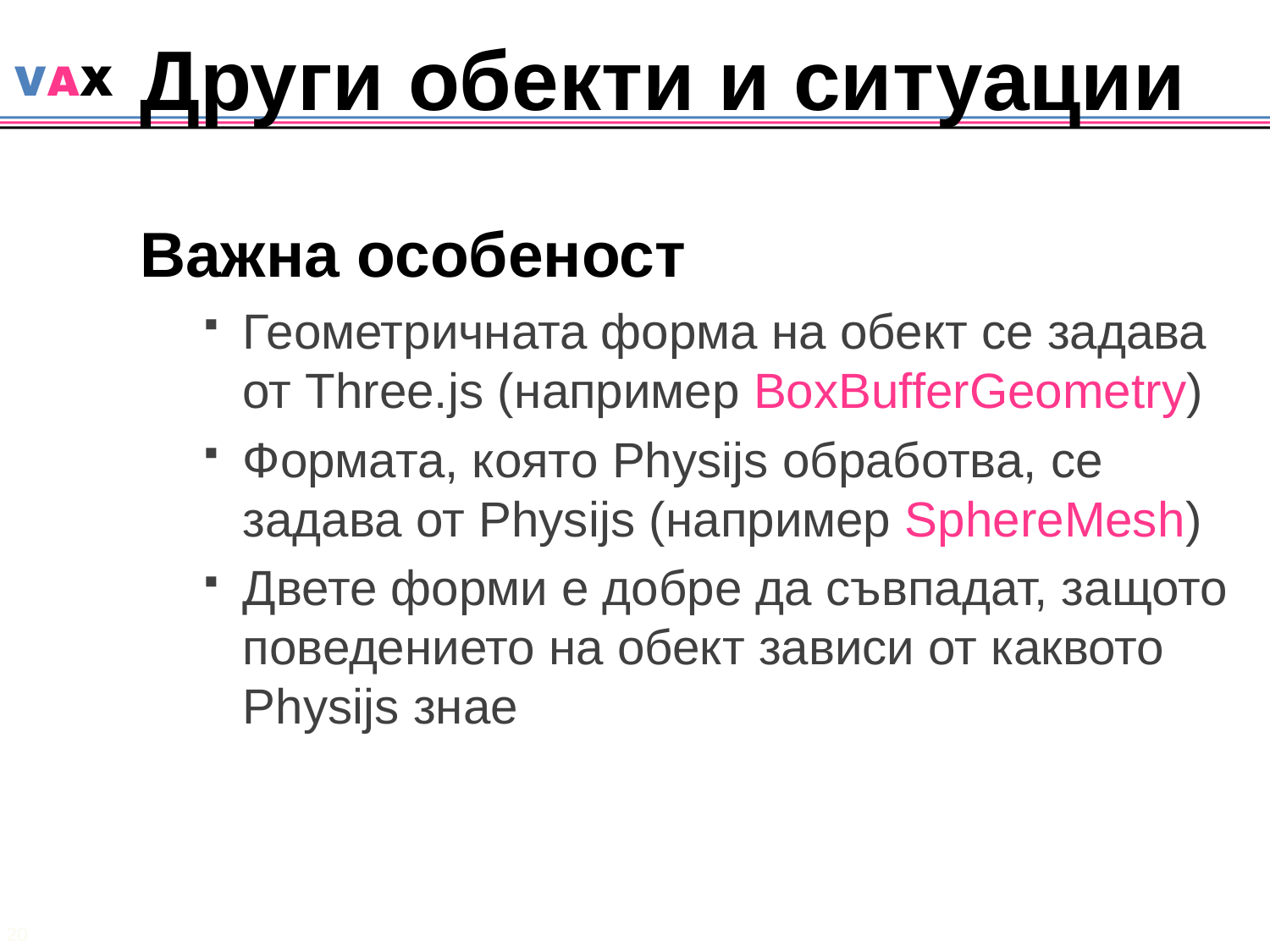

# Други обекти и ситуации
Важна особеност
Геометричната форма на обект се задава от Three.js (например BoxBufferGeometry)
Формата, която Physijs обработва, се задава от Physijs (например SphereMesh)
Двете форми е добре да съвпадат, защото поведението на обект зависи от каквото Physijs знае